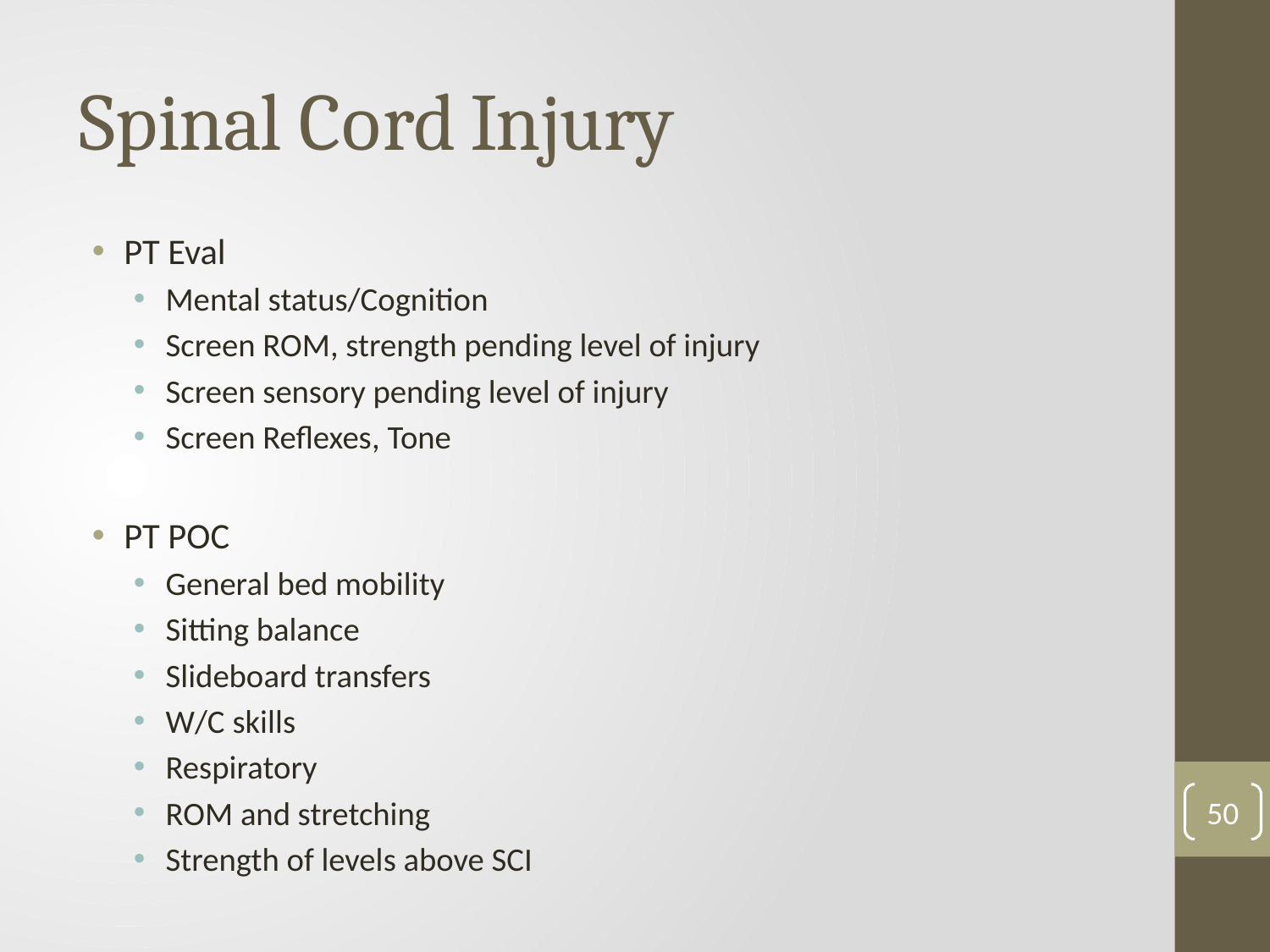

# Spinal Cord Injury
PT Eval
Mental status/Cognition
Screen ROM, strength pending level of injury
Screen sensory pending level of injury
Screen Reflexes, Tone

PT POC
General bed mobility
Sitting balance
Slideboard transfers
W/C skills
Respiratory
ROM and stretching
Strength of levels above SCI
50